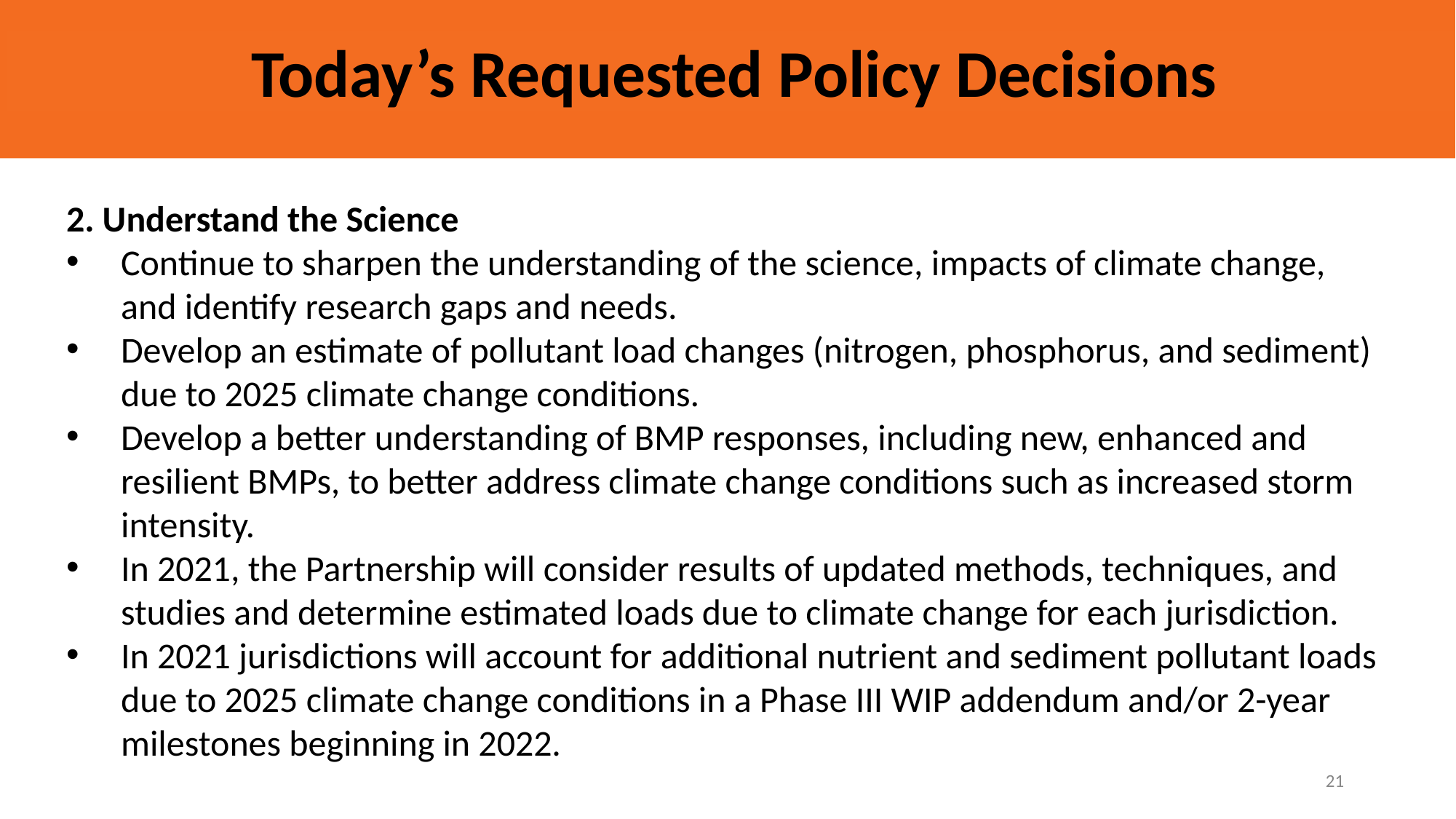

21
# Today’s Requested Policy Decisions
2. Understand the Science
Continue to sharpen the understanding of the science, impacts of climate change, and identify research gaps and needs.
Develop an estimate of pollutant load changes (nitrogen, phosphorus, and sediment) due to 2025 climate change conditions.
Develop a better understanding of BMP responses, including new, enhanced and resilient BMPs, to better address climate change conditions such as increased storm intensity.
In 2021, the Partnership will consider results of updated methods, techniques, and studies and determine estimated loads due to climate change for each jurisdiction.
In 2021 jurisdictions will account for additional nutrient and sediment pollutant loads due to 2025 climate change conditions in a Phase III WIP addendum and/or 2-year milestones beginning in 2022.